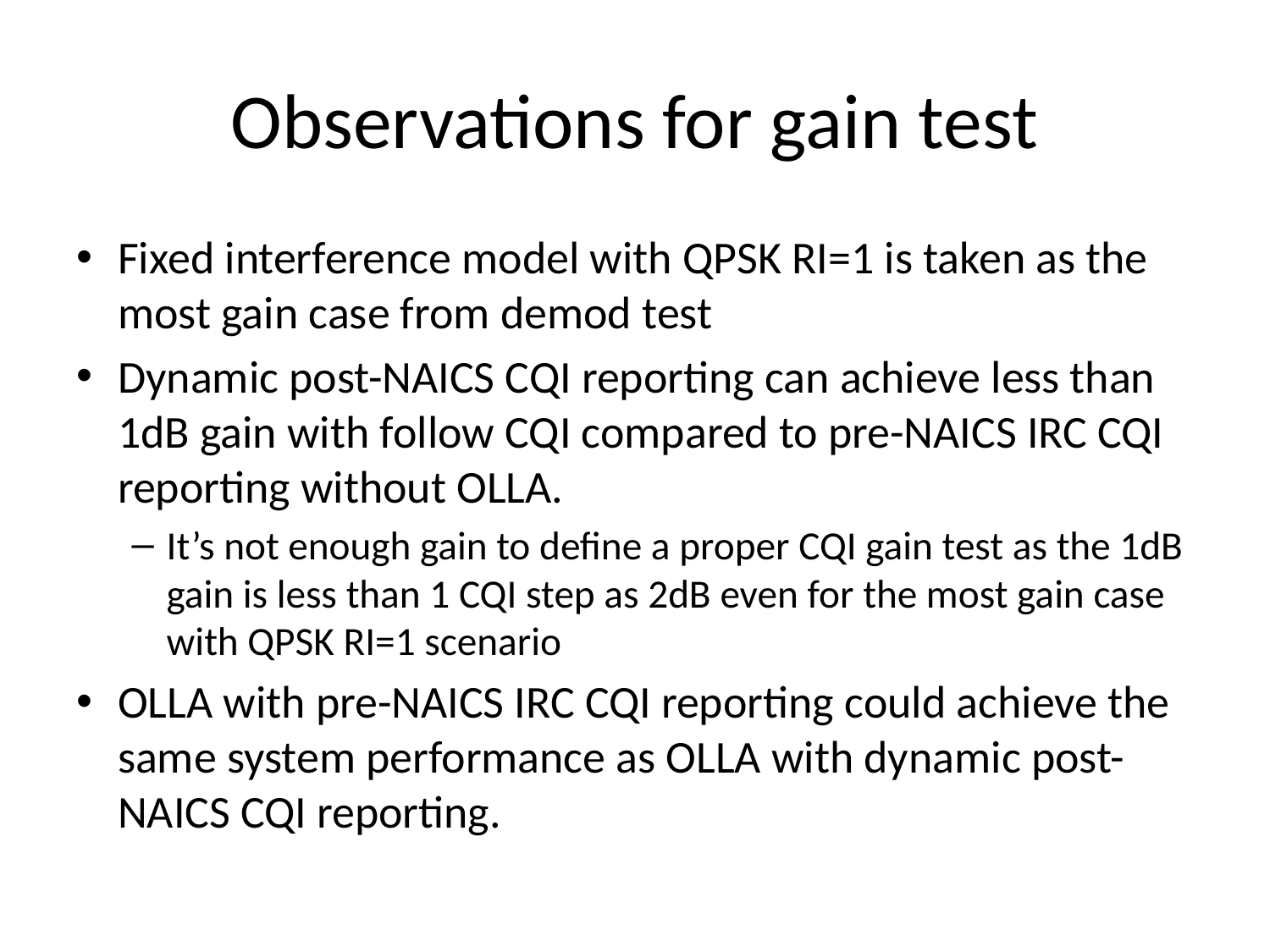

# Observations for gain test
Fixed interference model with QPSK RI=1 is taken as the most gain case from demod test
Dynamic post-NAICS CQI reporting can achieve less than 1dB gain with follow CQI compared to pre-NAICS IRC CQI reporting without OLLA.
It’s not enough gain to define a proper CQI gain test as the 1dB gain is less than 1 CQI step as 2dB even for the most gain case with QPSK RI=1 scenario
OLLA with pre-NAICS IRC CQI reporting could achieve the same system performance as OLLA with dynamic post-NAICS CQI reporting.